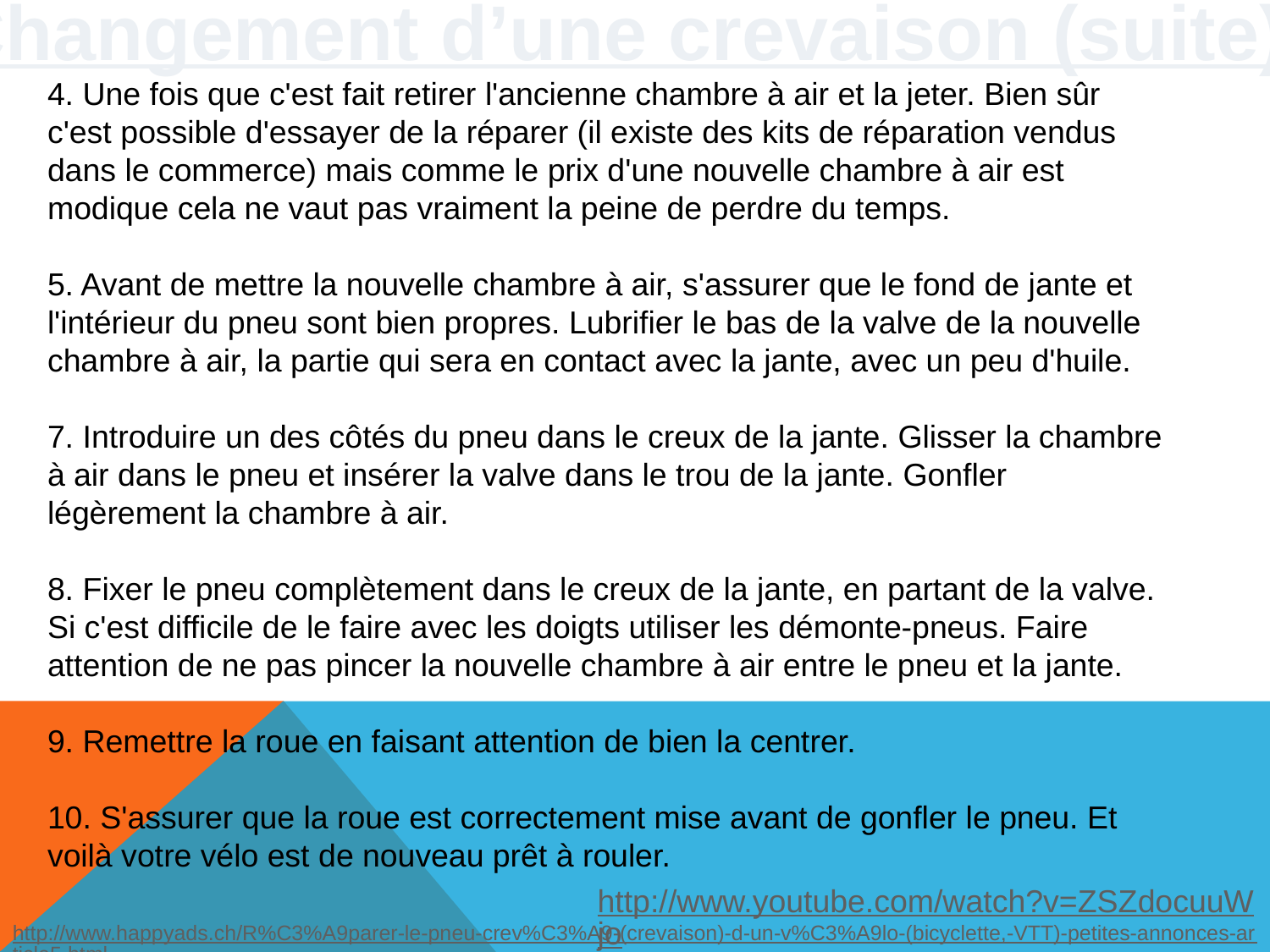

Changement d’une crevaison (suite):
4. Une fois que c'est fait retirer l'ancienne chambre à air et la jeter. Bien sûr c'est possible d'essayer de la réparer (il existe des kits de réparation vendus dans le commerce) mais comme le prix d'une nouvelle chambre à air est modique cela ne vaut pas vraiment la peine de perdre du temps.
5. Avant de mettre la nouvelle chambre à air, s'assurer que le fond de jante et l'intérieur du pneu sont bien propres. Lubrifier le bas de la valve de la nouvelle chambre à air, la partie qui sera en contact avec la jante, avec un peu d'huile.
7. Introduire un des côtés du pneu dans le creux de la jante. Glisser la chambre à air dans le pneu et insérer la valve dans le trou de la jante. Gonfler légèrement la chambre à air.
8. Fixer le pneu complètement dans le creux de la jante, en partant de la valve. Si c'est difficile de le faire avec les doigts utiliser les démonte-pneus. Faire attention de ne pas pincer la nouvelle chambre à air entre le pneu et la jante.
9. Remettre la roue en faisant attention de bien la centrer.
10. S'assurer que la roue est correctement mise avant de gonfler le pneu. Et voilà votre vélo est de nouveau prêt à rouler.
http://www.youtube.com/watch?v=ZSZdocuuWjo
http://www.happyads.ch/R%C3%A9parer-le-pneu-crev%C3%A9-(crevaison)-d-un-v%C3%A9lo-(bicyclette,-VTT)-petites-annonces-article5.html